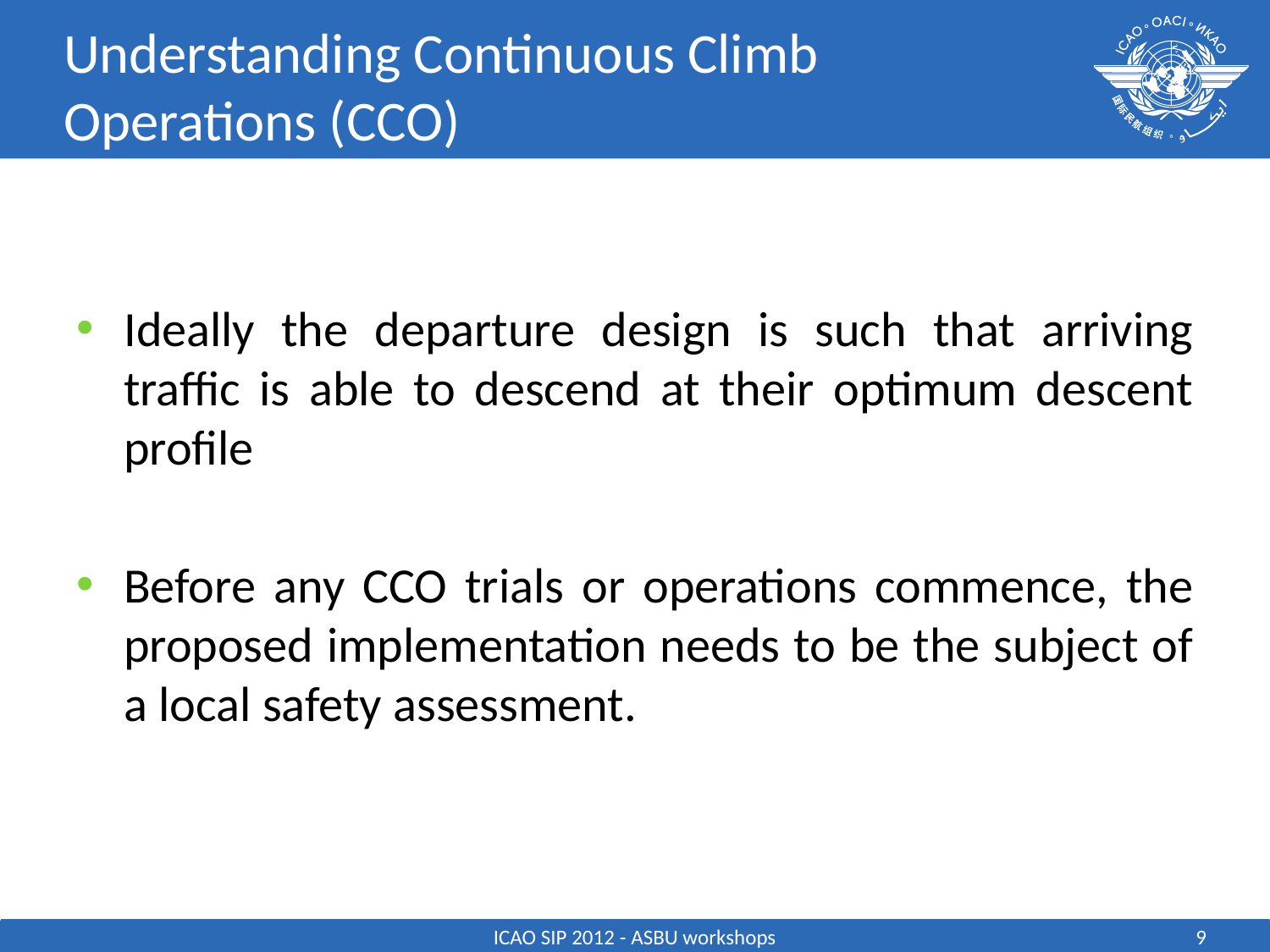

# Understanding Continuous Climb Operations (CCO)

Ideally the departure design is such that arriving traffic is able to descend at their optimum descent profile

Before any CCO trials or operations commence, the proposed implementation needs to be the subject of a local safety assessment.
ICAO SIP 2012 - ASBU workshops
9